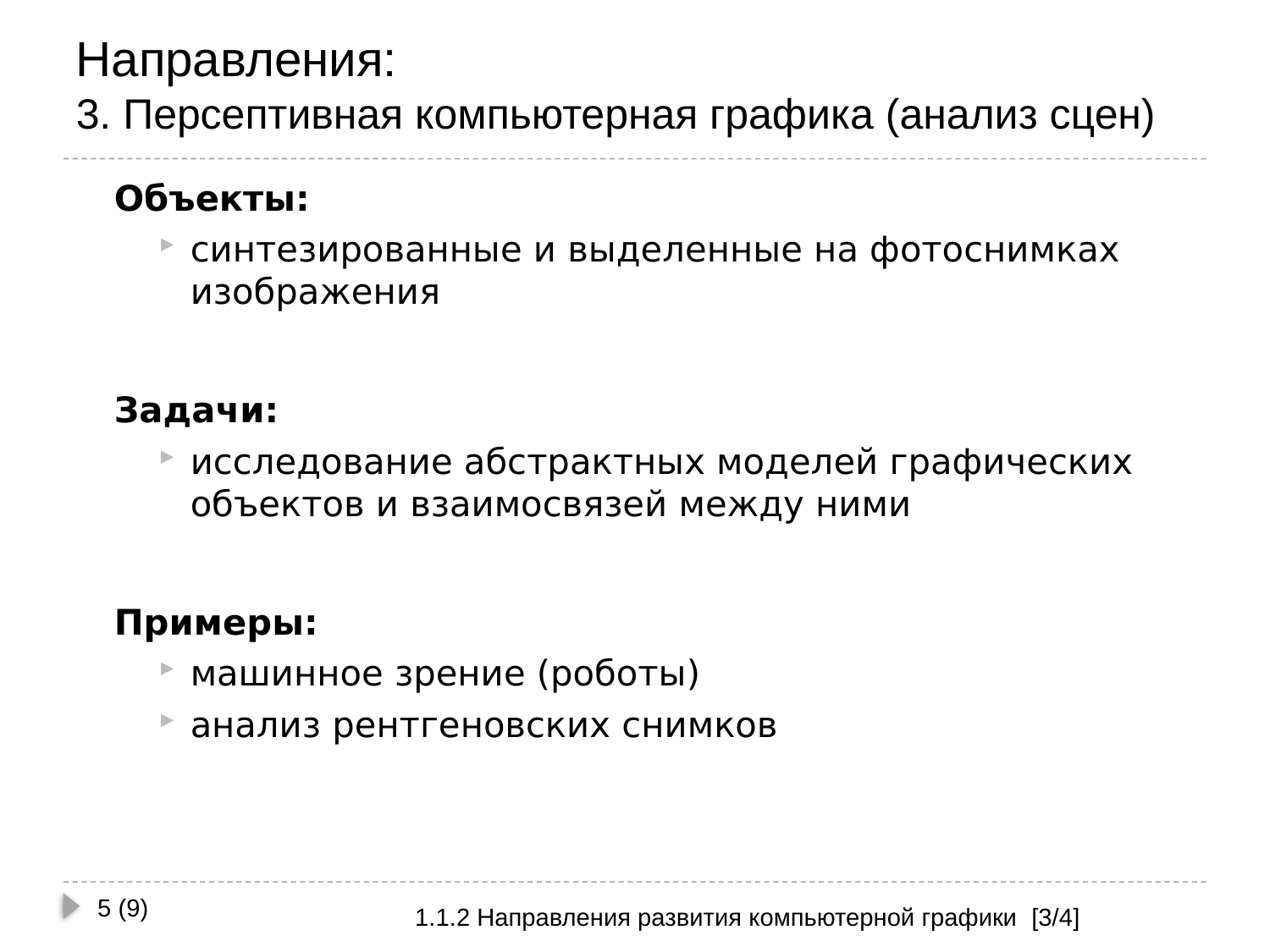

# Направления: 3. Персептивная компьютерная графика (анализ сцен)
Объекты:
синтезированные и выделенные на фотоснимках изображения

Задачи:
исследование абстрактных моделей графических объектов и взаимосвязей между ними

Примеры:
машинное зрение (роботы)
анализ рентгеновских снимков
5 (9)
1.1.2 Направления развития компьютерной графики  [3/4]